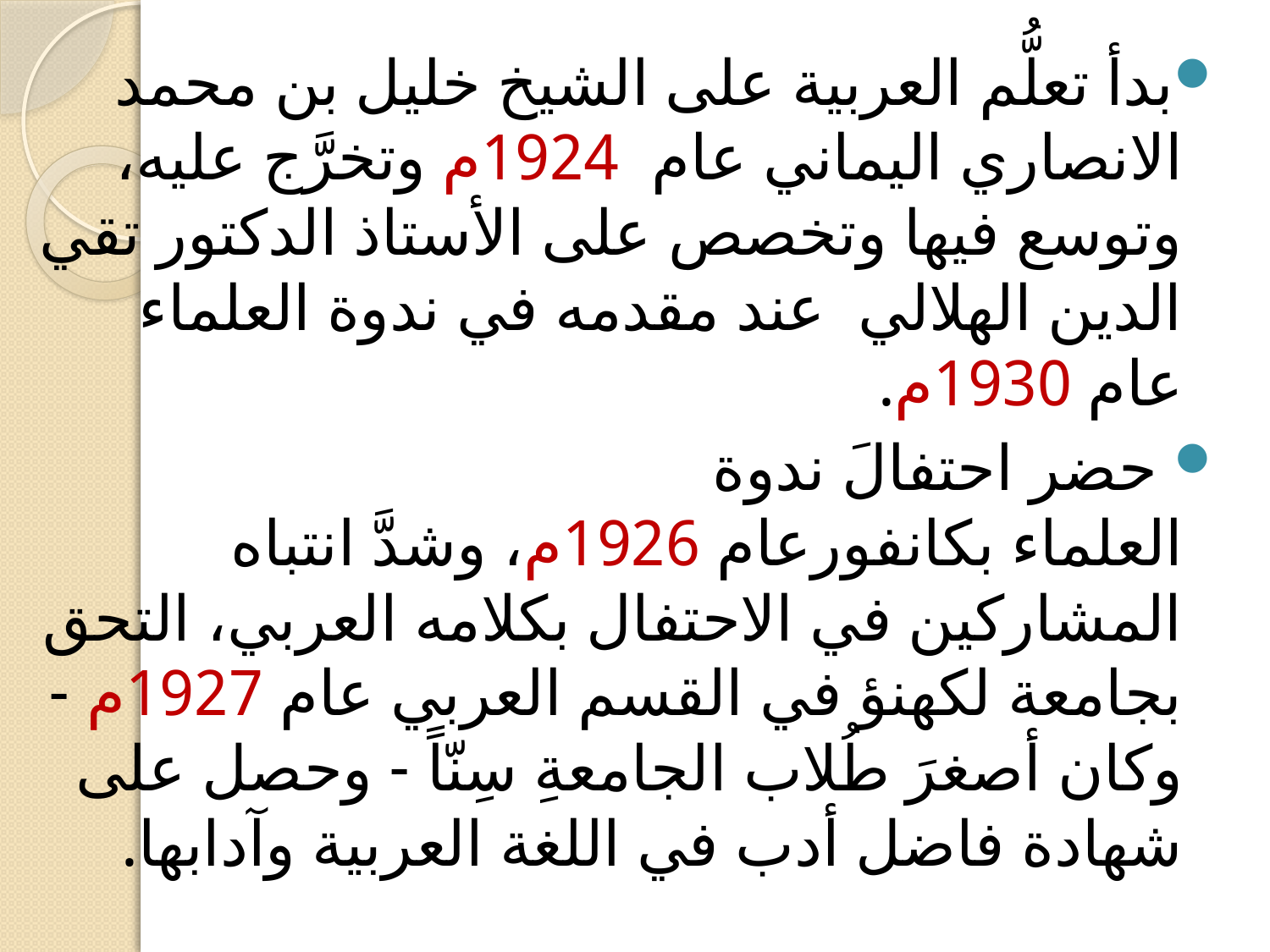

بدأ تعلُّم العربية على الشيخ خليل بن محمد الانصاري اليماني عام  1924م وتخرَّج عليه، وتوسع فيها وتخصص على الأستاذ الدكتور تقي الدين الهلالي  عند مقدمه في ندوة العلماء عام 1930م.
 حضر احتفالَ ندوة العلماء بكانفورعام 1926م، وشدَّ انتباه المشاركين في الاحتفال بكلامه العربي، التحق بجامعة لكهنؤ في القسم العربي عام 1927م -وكان أصغرَ طُلاب الجامعةِ سِنّاً - وحصل على شهادة فاضل أدب في اللغة العربية وآدابها.